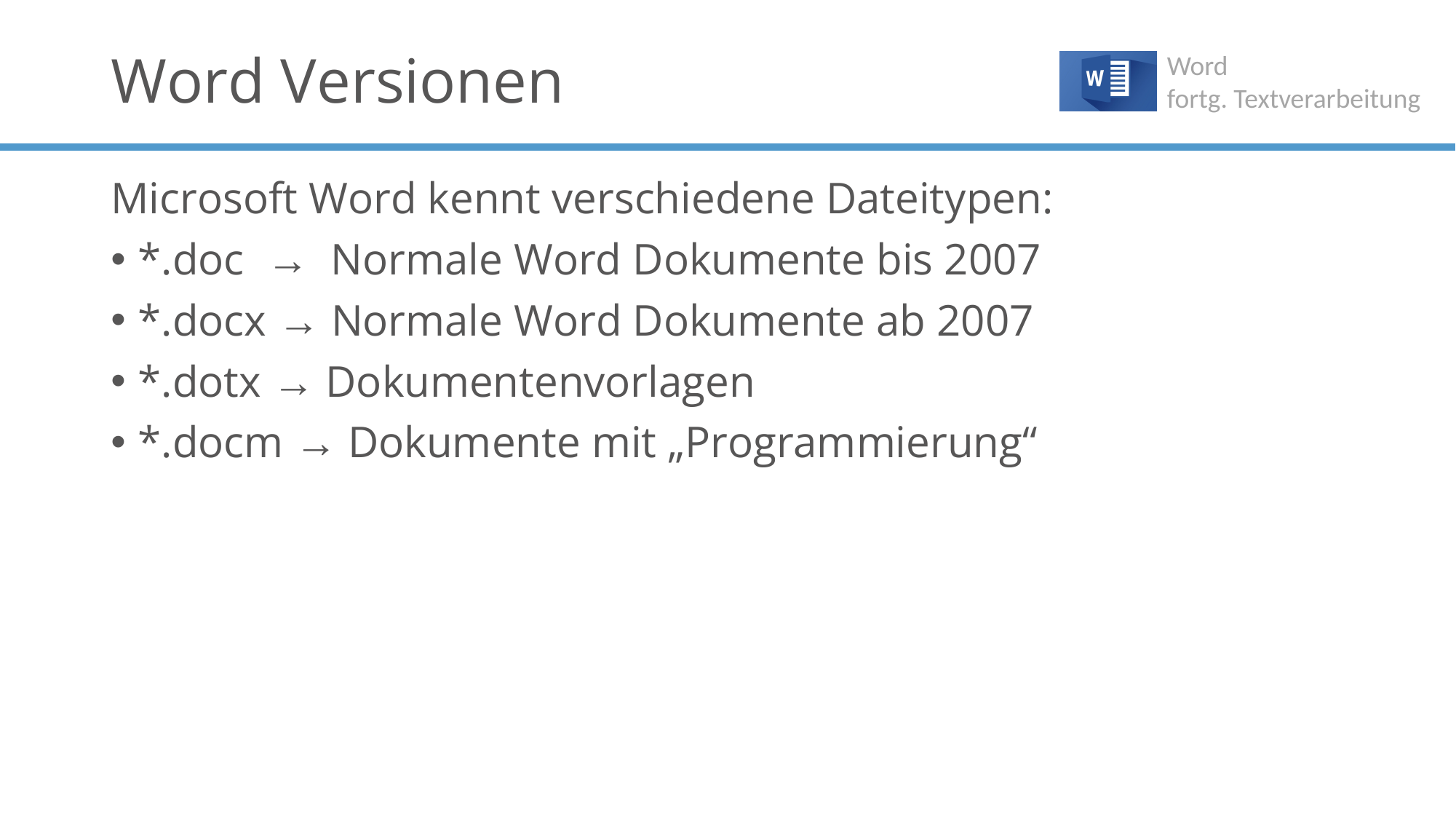

# Word Versionen
Microsoft Word kennt verschiedene Dateitypen:
*.doc  →  Normale Word Dokumente bis 2007
*.docx → Normale Word Dokumente ab 2007
*.dotx → Dokumentenvorlagen
*.docm → Dokumente mit „Programmierung“